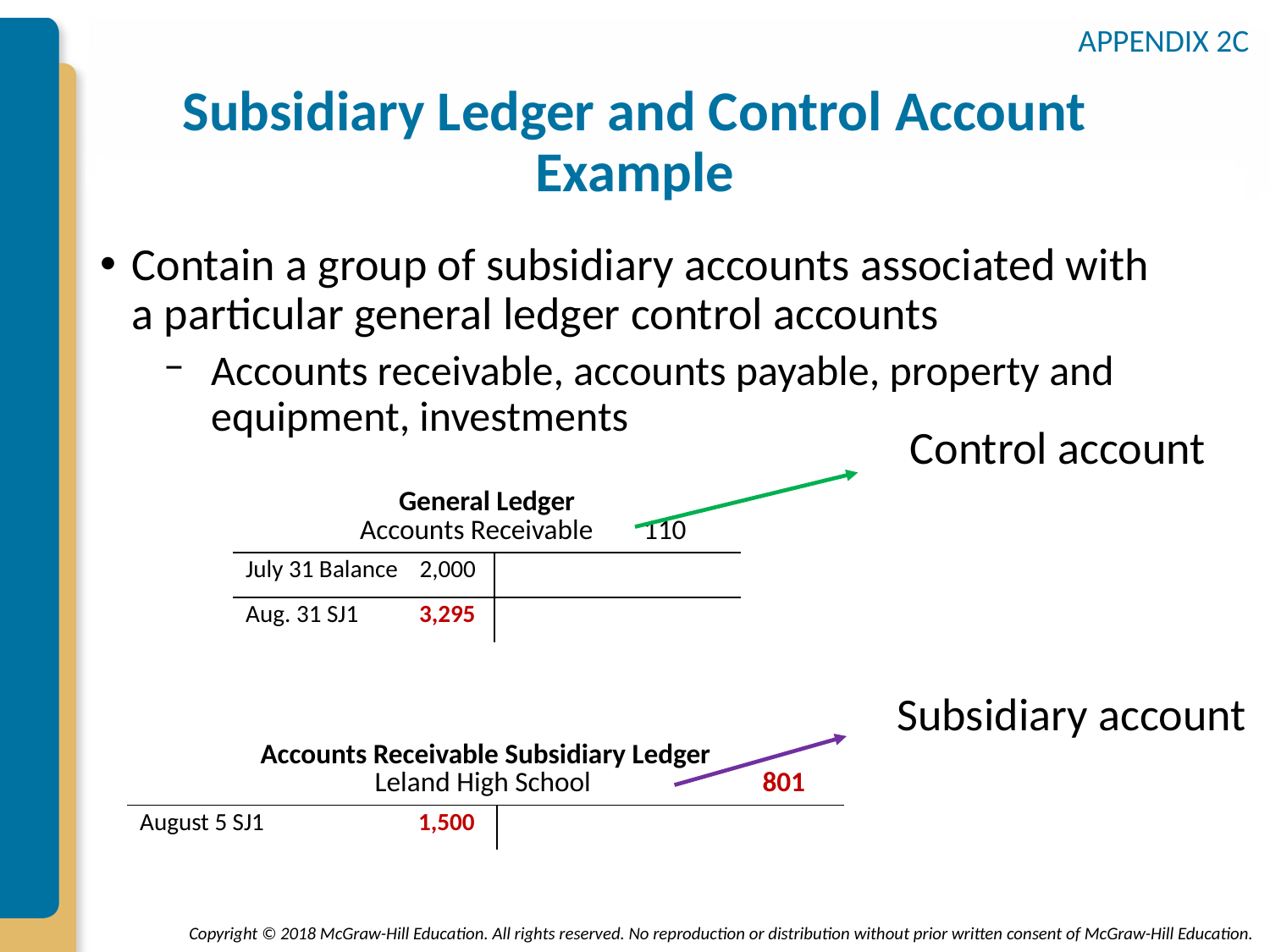

APPENDIX 2C
# Subsidiary Ledger and Control Account Example
Contain a group of subsidiary accounts associated with a particular general ledger control accounts
Accounts receivable, accounts payable, property and equipment, investments

Control account
| General Ledger Accounts Receivable 110 |  |
| --- | --- |
| July 31 Balance 2,000 |  |
| Aug. 31 SJ1 3,295 |  |
Subsidiary account
| Accounts Receivable Subsidiary Ledger Leland High School 801 |  |
| --- | --- |
| August 5 SJ1 1,500 |  |